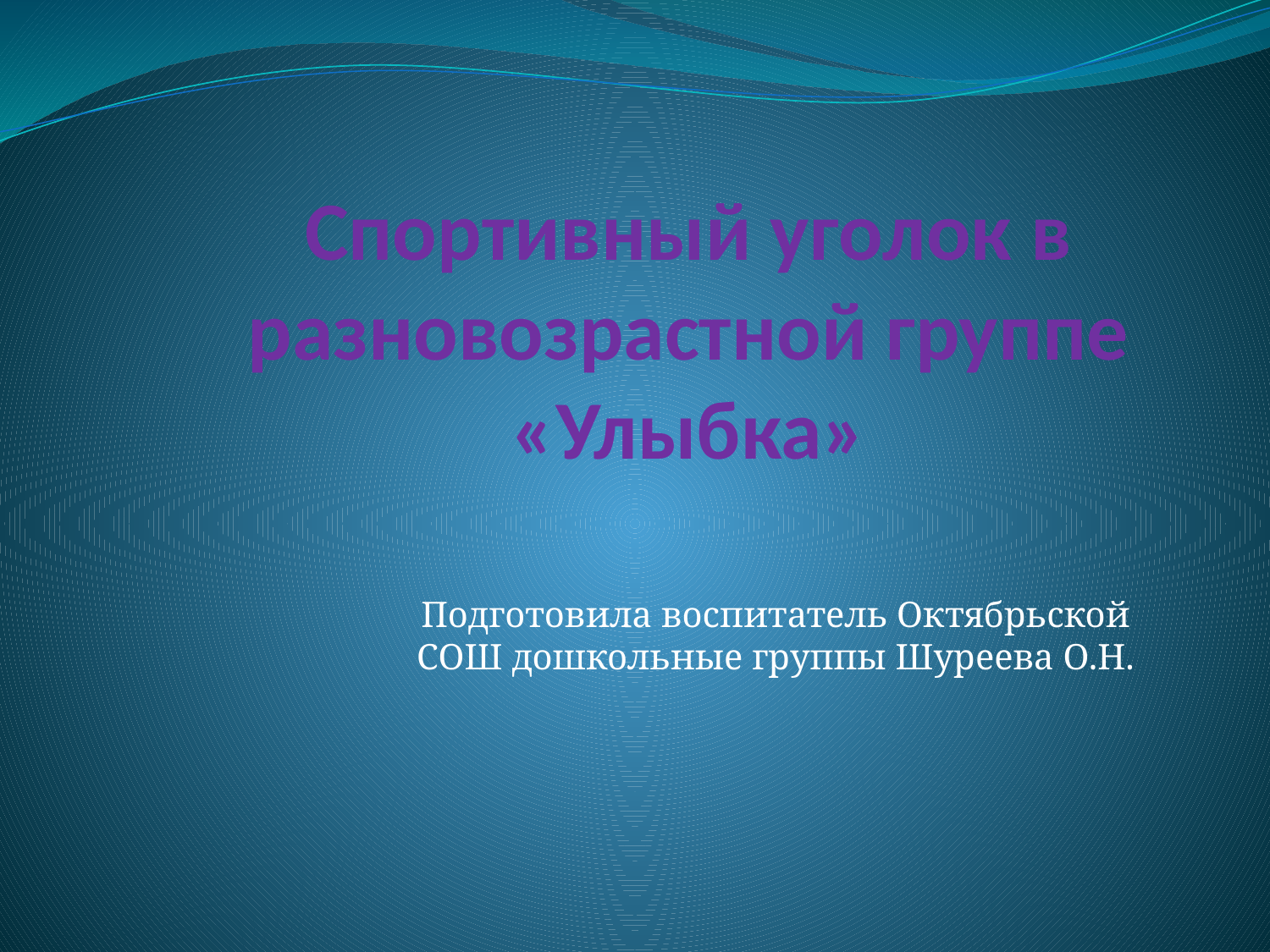

# Спортивный уголок в разновозрастной группе «Улыбка»
Подготовила воспитатель Октябрьской СОШ дошкольные группы Шуреева О.Н.